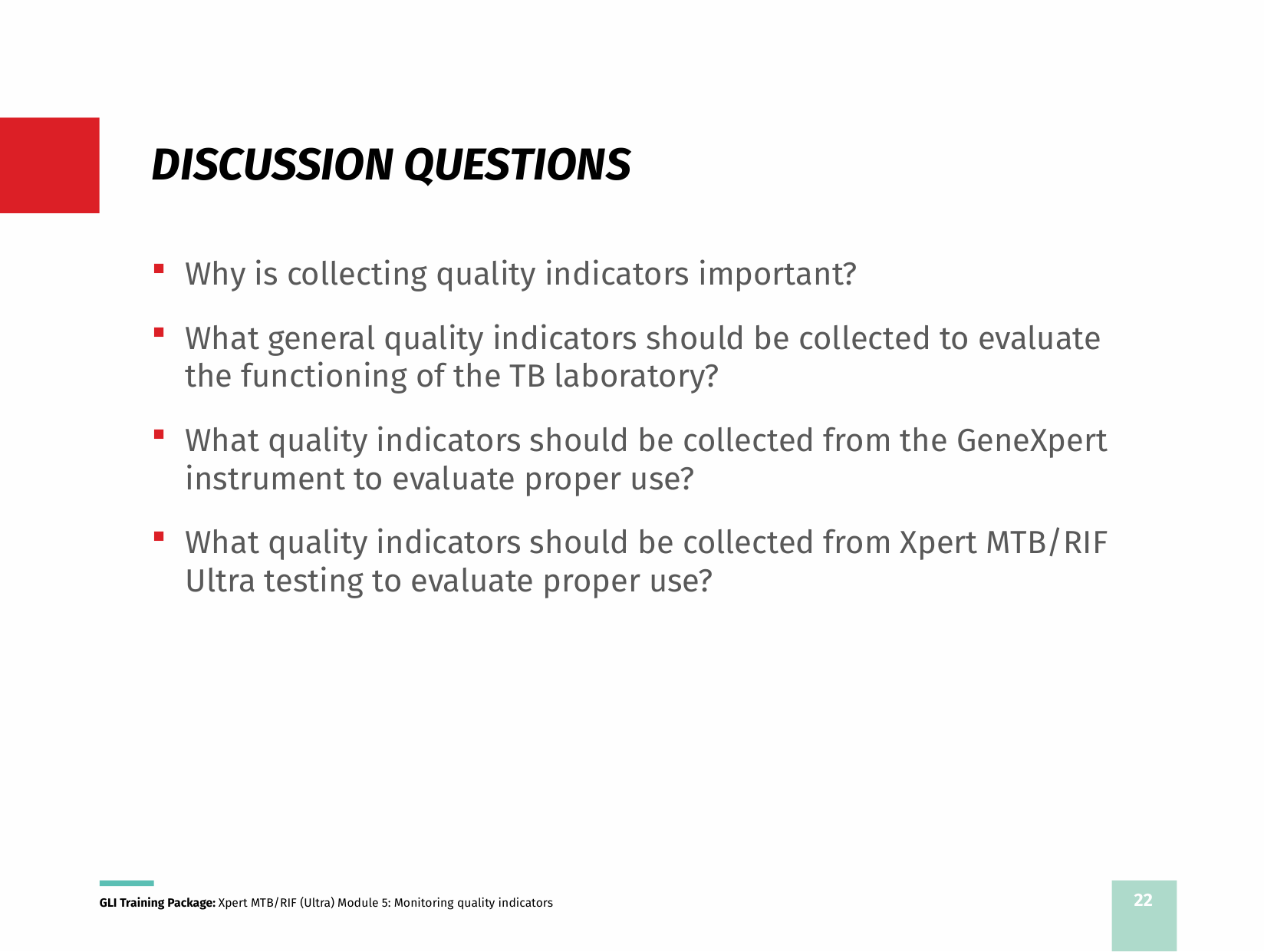

# DISCUSSION QUESTIONS
Why is collecting quality indicators important?
What general quality indicators should be collected to evaluate the functioning of the TB laboratory?
What quality indicators should be collected from the GeneXpert instrument to evaluate proper use?
What quality indicators should be collected from Xpert MTB/RIF Ultra testing to evaluate proper use?